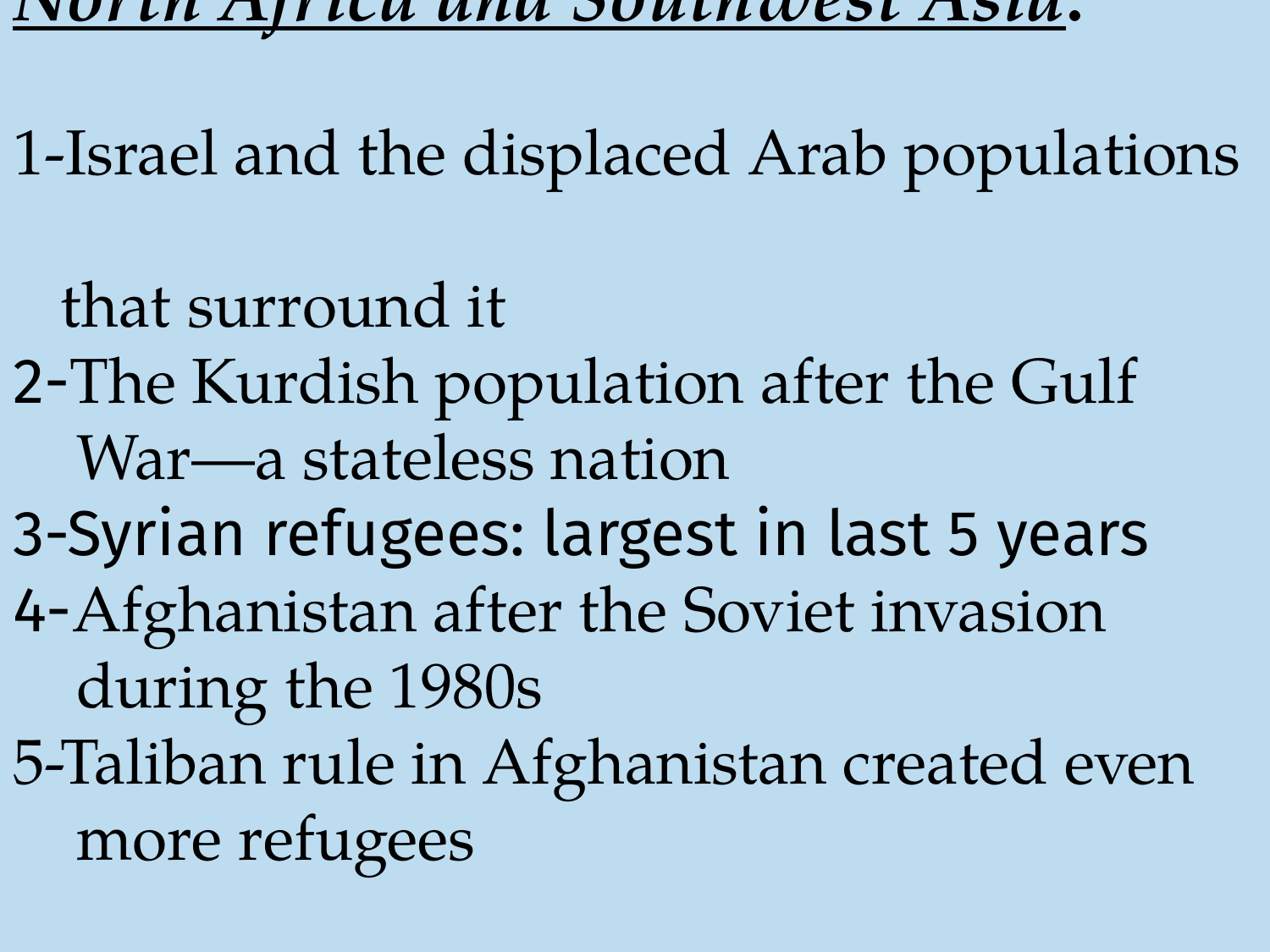

# North Africa and Southwest Asia: 1-Israel and the displaced Arab populations that surround it 2-The Kurdish population after the Gulf War—a stateless nation 3-Syrian refugees: largest in last 5 years 4-Afghanistan after the Soviet invasion during the 1980s 5-Taliban rule in Afghanistan created even more refugees